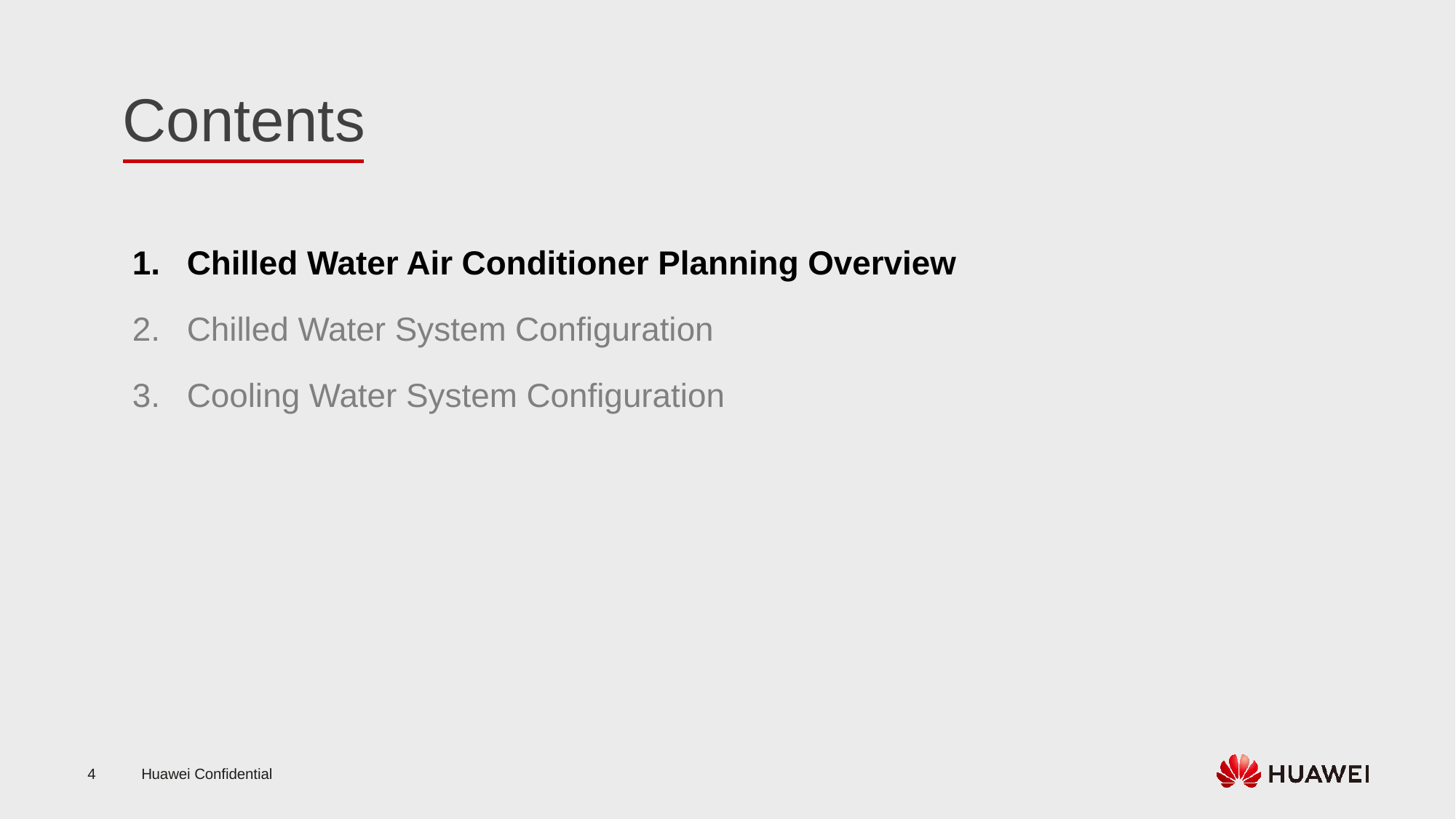

Chilled Water Air Conditioner Planning Overview
Chilled Water System Configuration
Cooling Water System Configuration